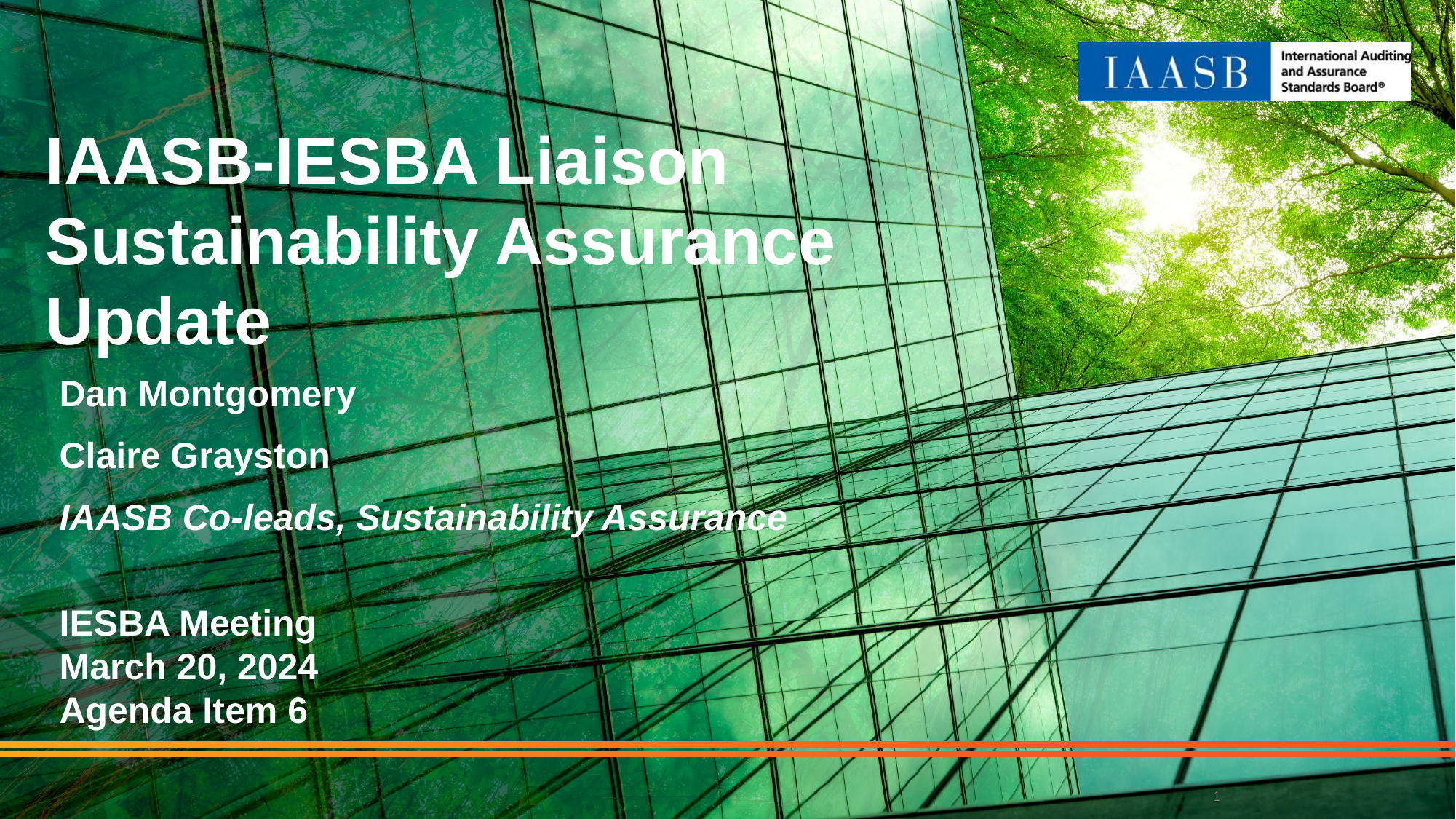

# IAASB-IESBA Liaison Sustainability Assurance Update
Dan Montgomery
Claire Grayston
IAASB Co-leads, Sustainability Assurance

IESBA Meeting
March 20, 2024
Agenda Item 6

1